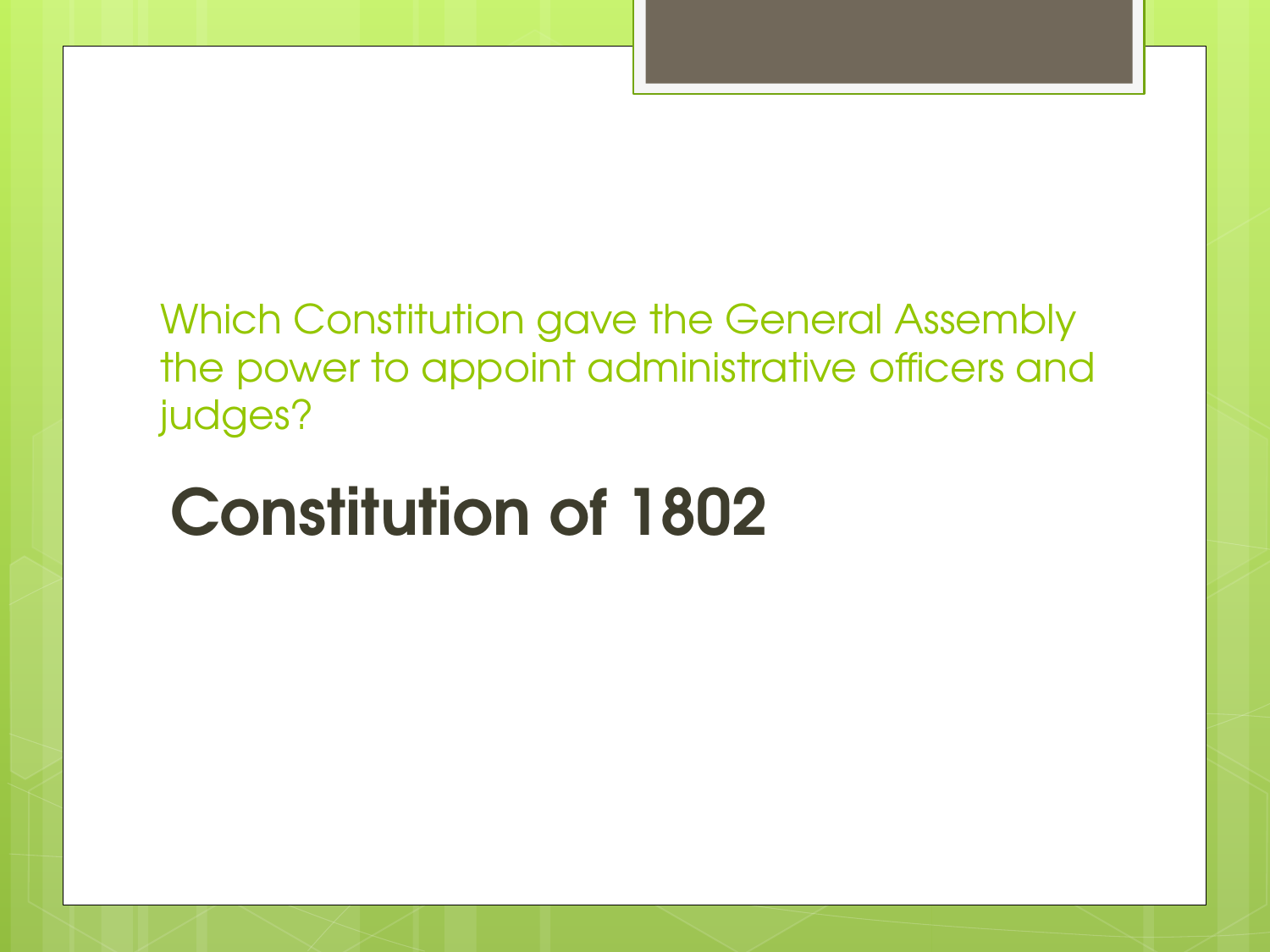

# Which Constitution gave the General Assembly the power to appoint administrative officers and judges?

Constitution of 1802